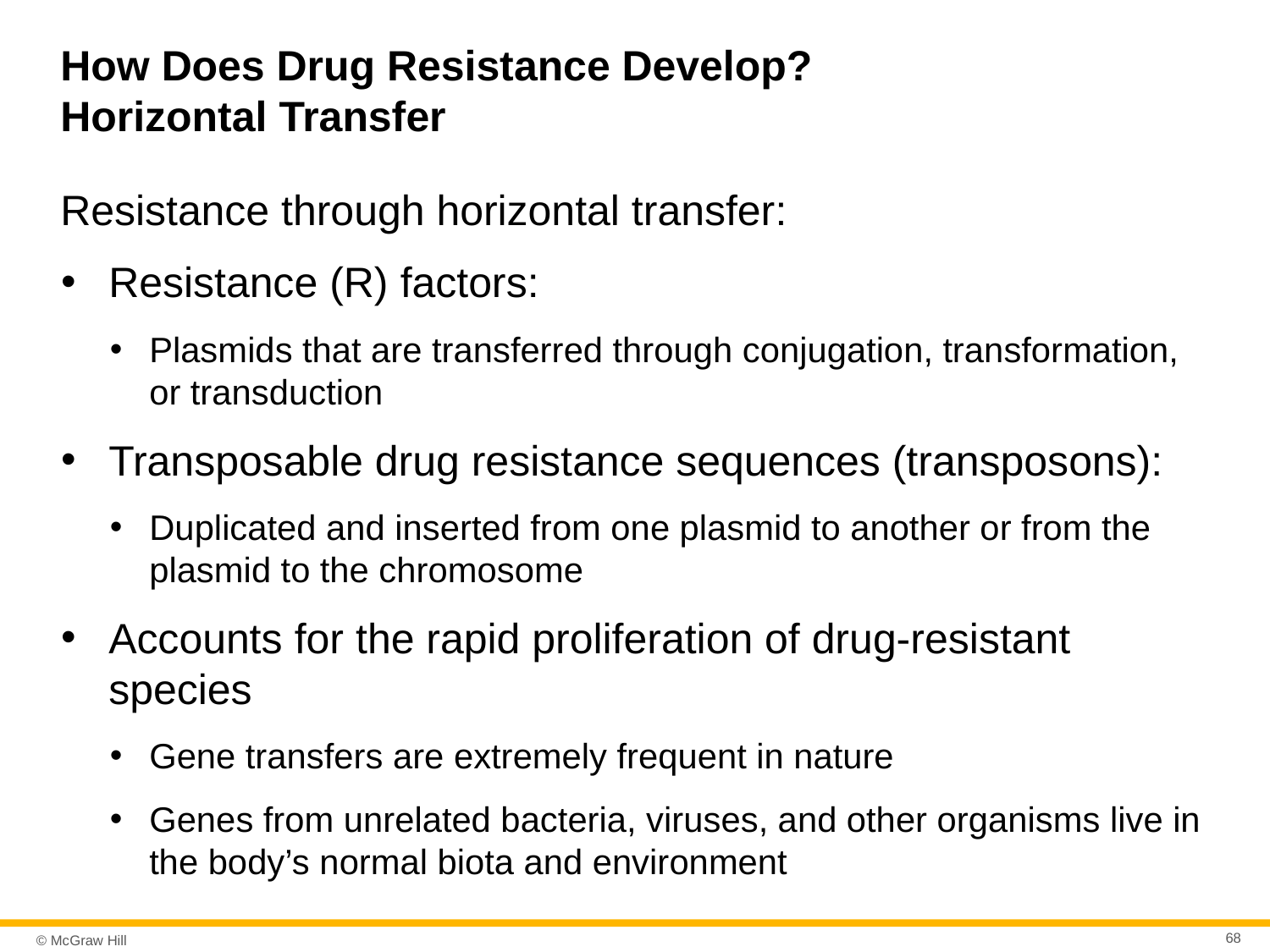

# How Does Drug Resistance Develop? Horizontal Transfer
Resistance through horizontal transfer:
Resistance (R) factors:
Plasmids that are transferred through conjugation, transformation, or transduction
Transposable drug resistance sequences (transposons):
Duplicated and inserted from one plasmid to another or from the plasmid to the chromosome
Accounts for the rapid proliferation of drug-resistant species
Gene transfers are extremely frequent in nature
Genes from unrelated bacteria, viruses, and other organisms live in the body’s normal biota and environment